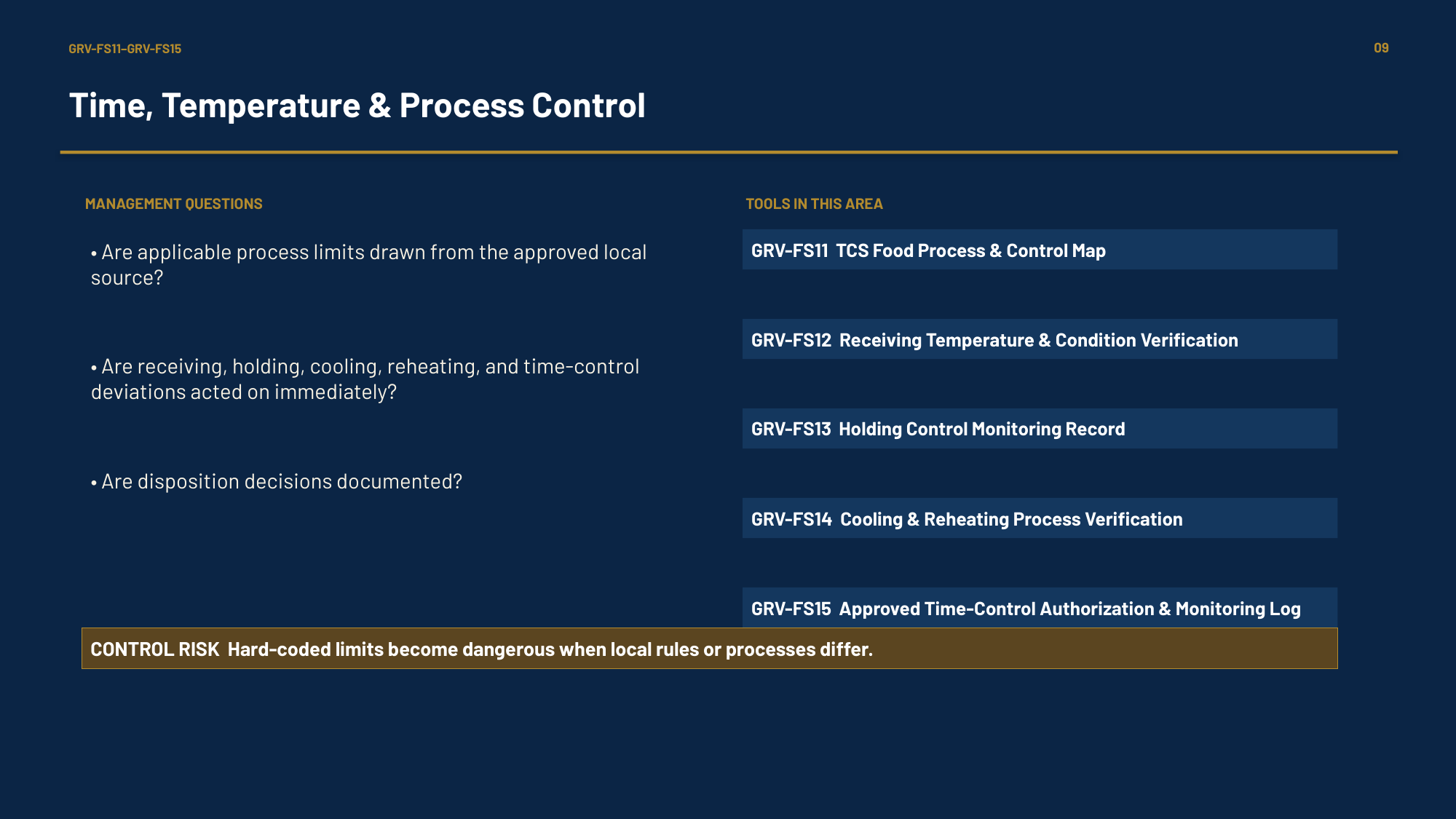

09
GRV-FS11–GRV-FS15
Time, Temperature & Process Control

MANAGEMENT QUESTIONS
TOOLS IN THIS AREA
• Are applicable process limits drawn from the approved local source?
GRV-FS11  TCS Food Process & Control Map
GRV-FS12  Receiving Temperature & Condition Verification
• Are receiving, holding, cooling, reheating, and time-control deviations acted on immediately?
GRV-FS13  Holding Control Monitoring Record
• Are disposition decisions documented?
GRV-FS14  Cooling & Reheating Process Verification
GRV-FS15  Approved Time-Control Authorization & Monitoring Log
CONTROL RISK  Hard-coded limits become dangerous when local rules or processes differ.